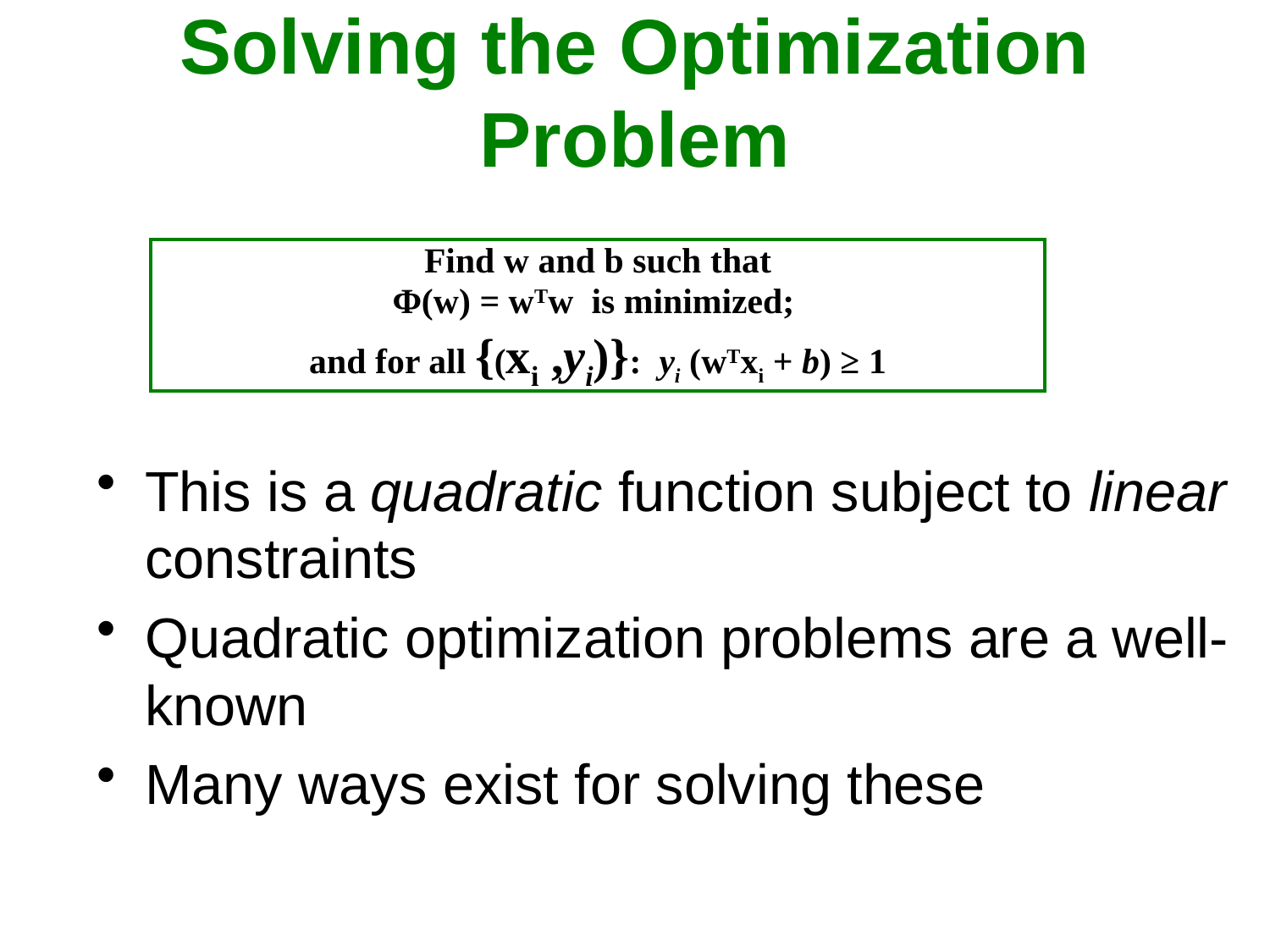

# Solving the Optimization Problem

This is a quadratic function subject to linear constraints
Quadratic optimization problems are a well-known
Many ways exist for solving these

Find w and b such that
Φ(w) = wTw  is minimized;
and for all {(xi ,yi)}:  yi (wTxi + b) ≥ 1